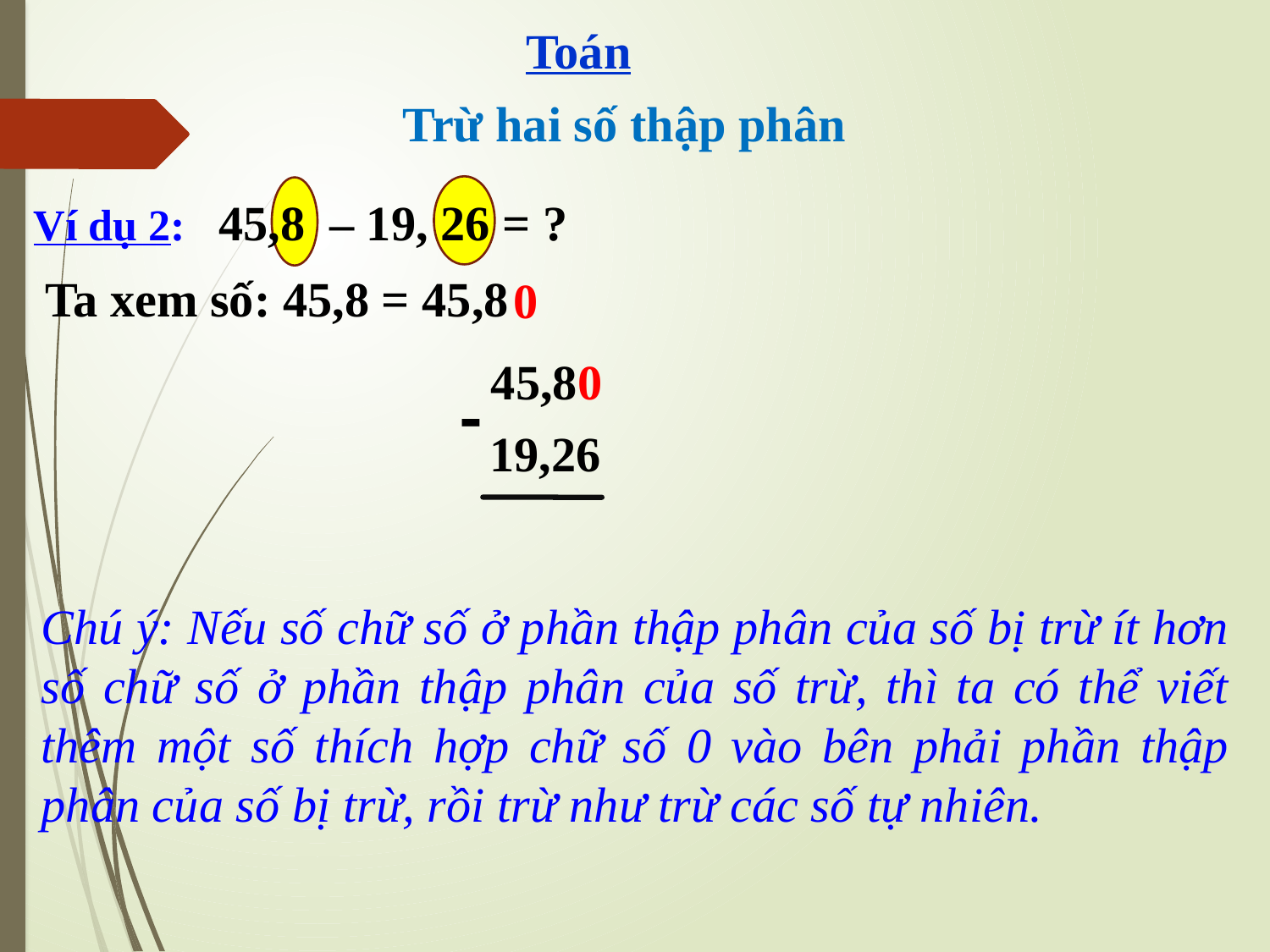

2
6
,
5
4
Toán
Trừ hai số thập phân

Ví dụ 2:   45,8  – 19, 26 = ?
Ta xem số: 45,8 = 45,8
0
45,80
-
19,26
Chú ý: Nếu số chữ số ở phần thập phân của số bị trừ ít hơn số chữ số ở phần thập phân của số trừ, thì ta có thể viết thêm một số thích hợp chữ số 0 vào bên phải phần thập phân của số bị trừ, rồi trừ như trừ các số tự nhiên.